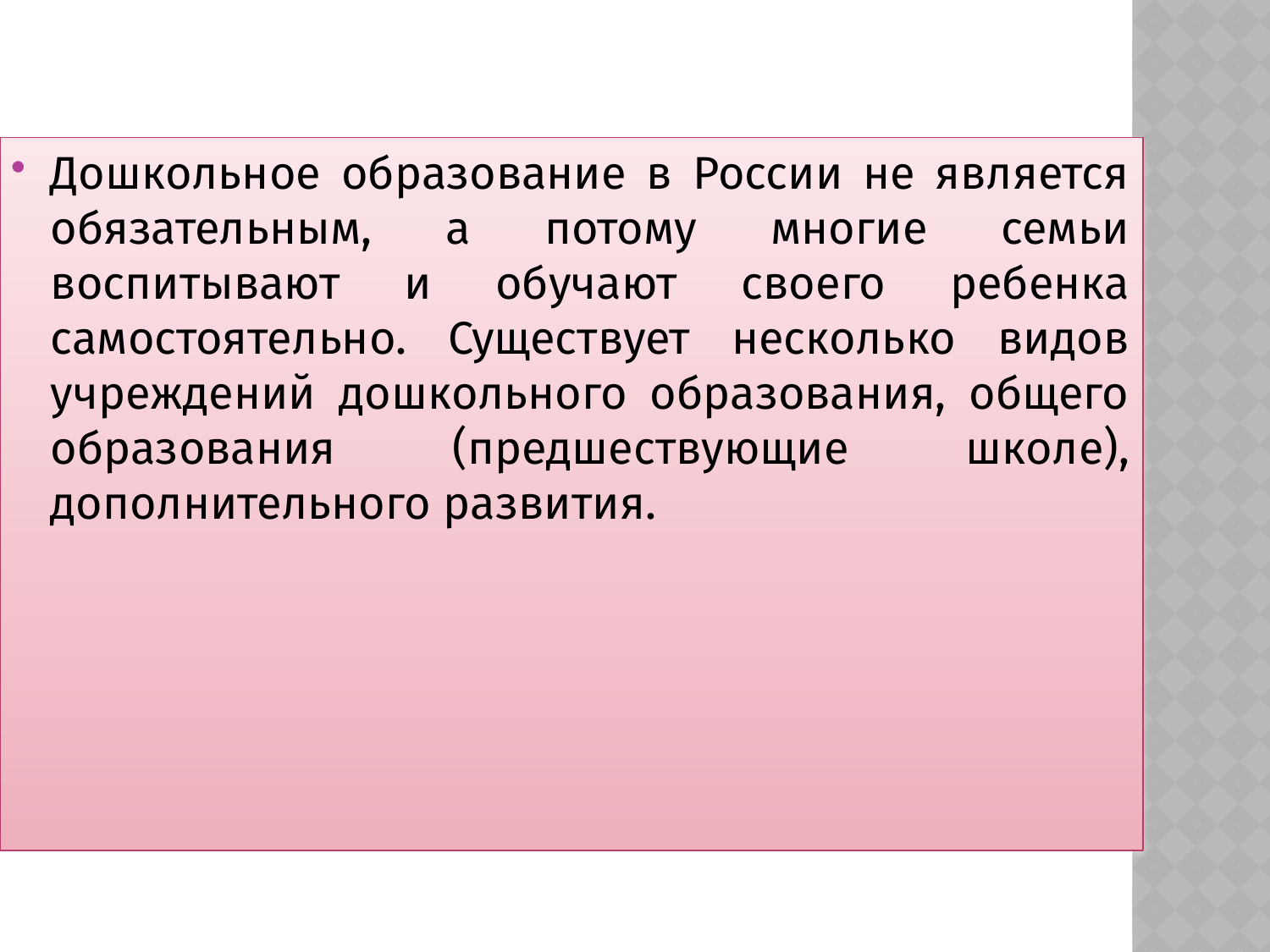

Дошкольное образование в России не является обязательным, а потому многие семьи воспитывают и обучают своего ребенка самостоятельно. Существует несколько видов учреждений дошкольного образования, общего образования (предшествующие школе), дополнительного развития.